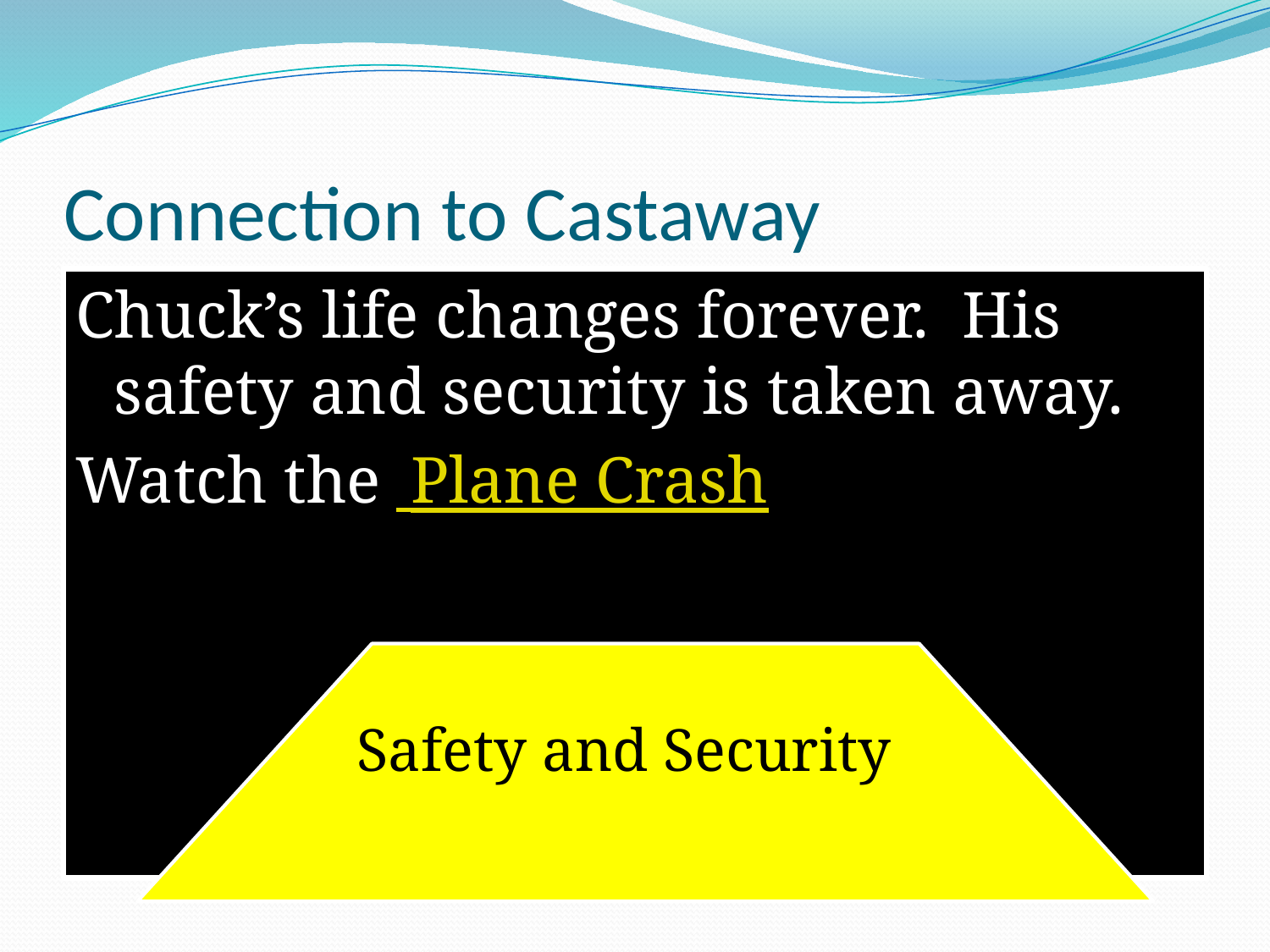

# Connection to Castaway
Chuck’s life changes forever.  His safety and security is taken away.
Watch the  Plane Crash

Safety and Security